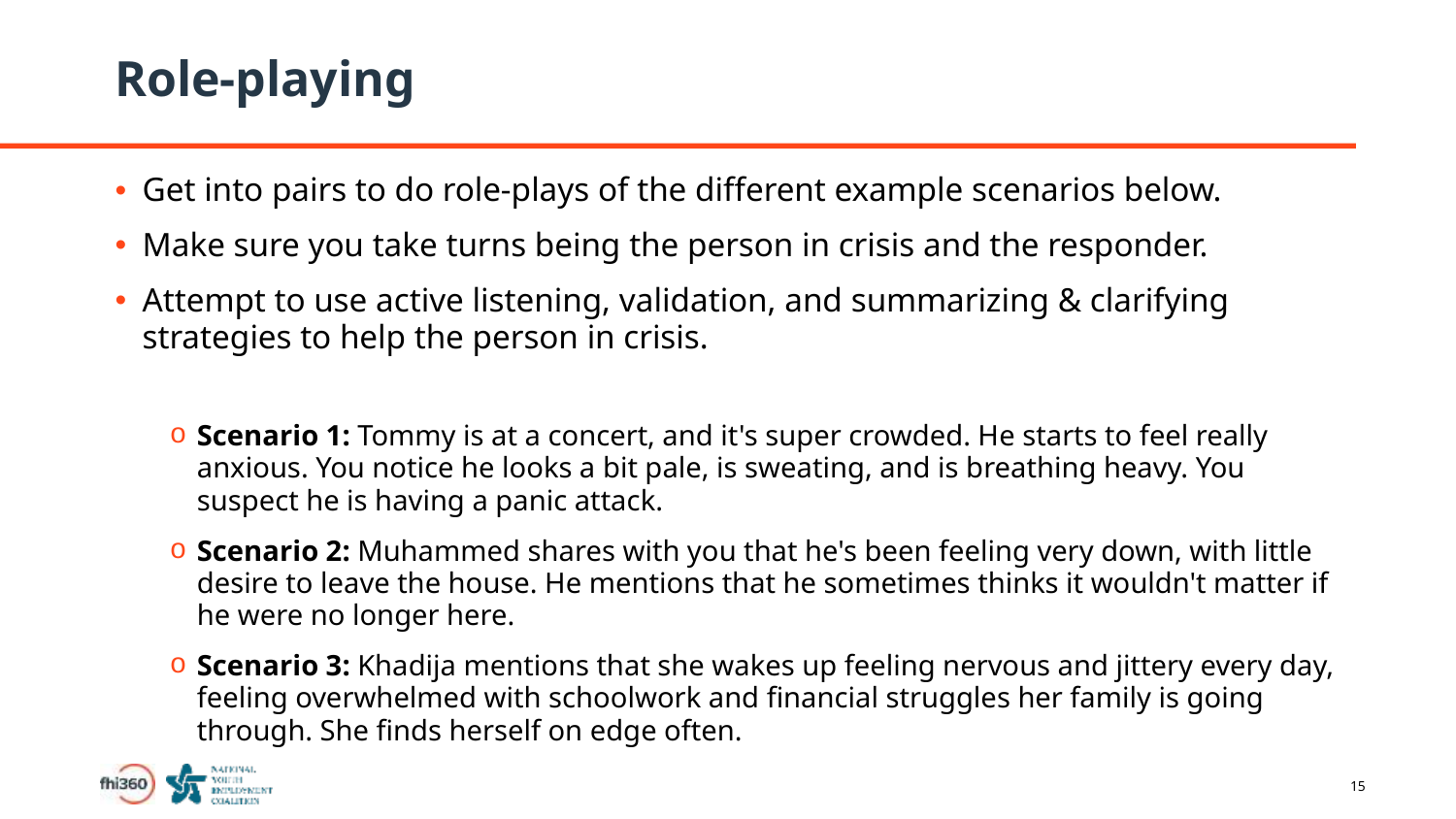

# Role-playing

Get into pairs to do role-plays of the different example scenarios below.
Make sure you take turns being the person in crisis and the responder.
Attempt to use active listening, validation, and summarizing & clarifying strategies to help the person in crisis.

Scenario 1: Tommy is at a concert, and it's super crowded. He starts to feel really anxious. You notice he looks a bit pale, is sweating, and is breathing heavy. You suspect he is having a panic attack.
Scenario 2: Muhammed shares with you that he's been feeling very down, with little desire to leave the house. He mentions that he sometimes thinks it wouldn't matter if he were no longer here.
Scenario 3: Khadija mentions that she wakes up feeling nervous and jittery every day, feeling overwhelmed with schoolwork and financial struggles her family is going through. She finds herself on edge often.